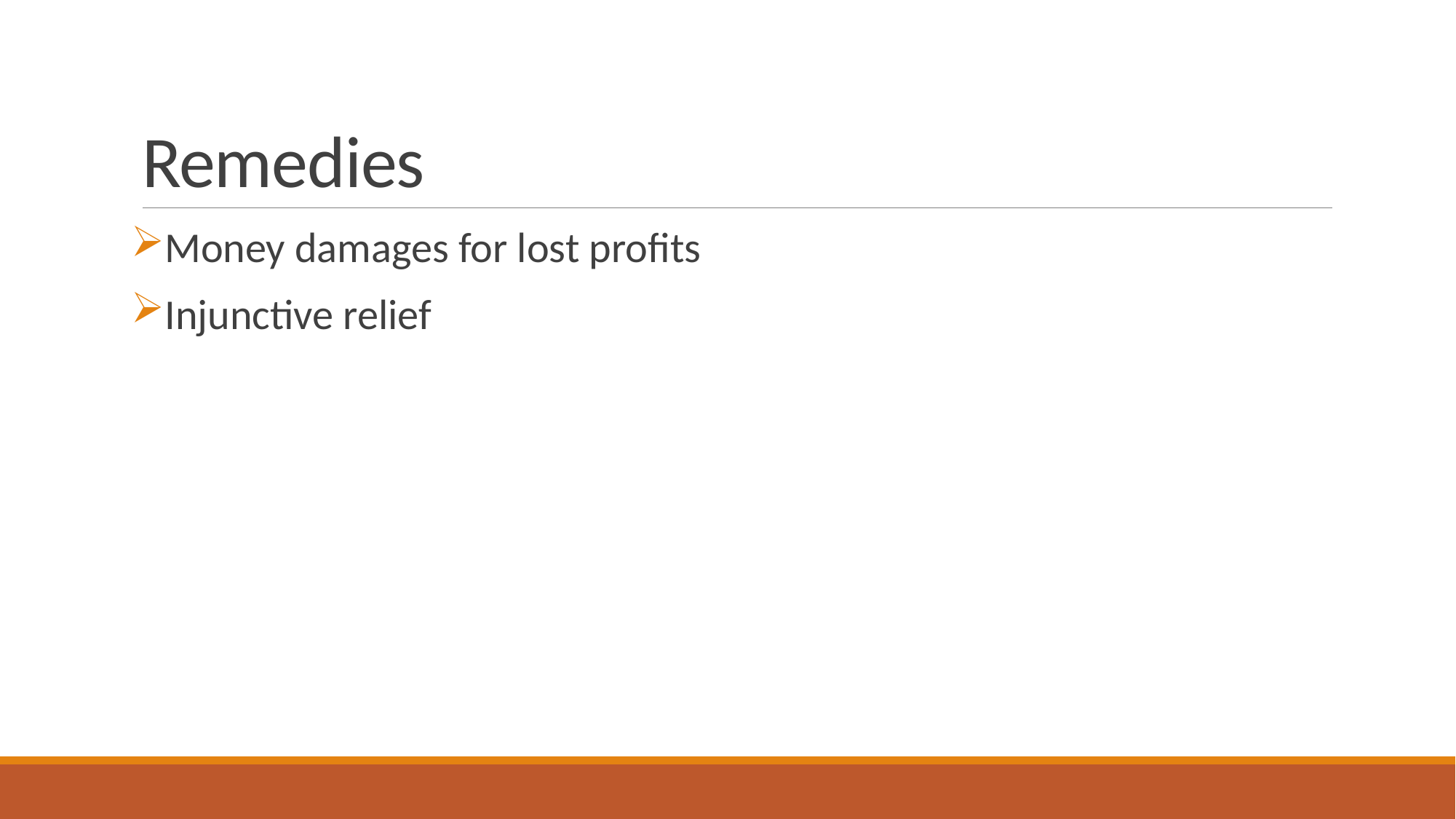

# Remedies
Money damages for lost profits
Injunctive relief